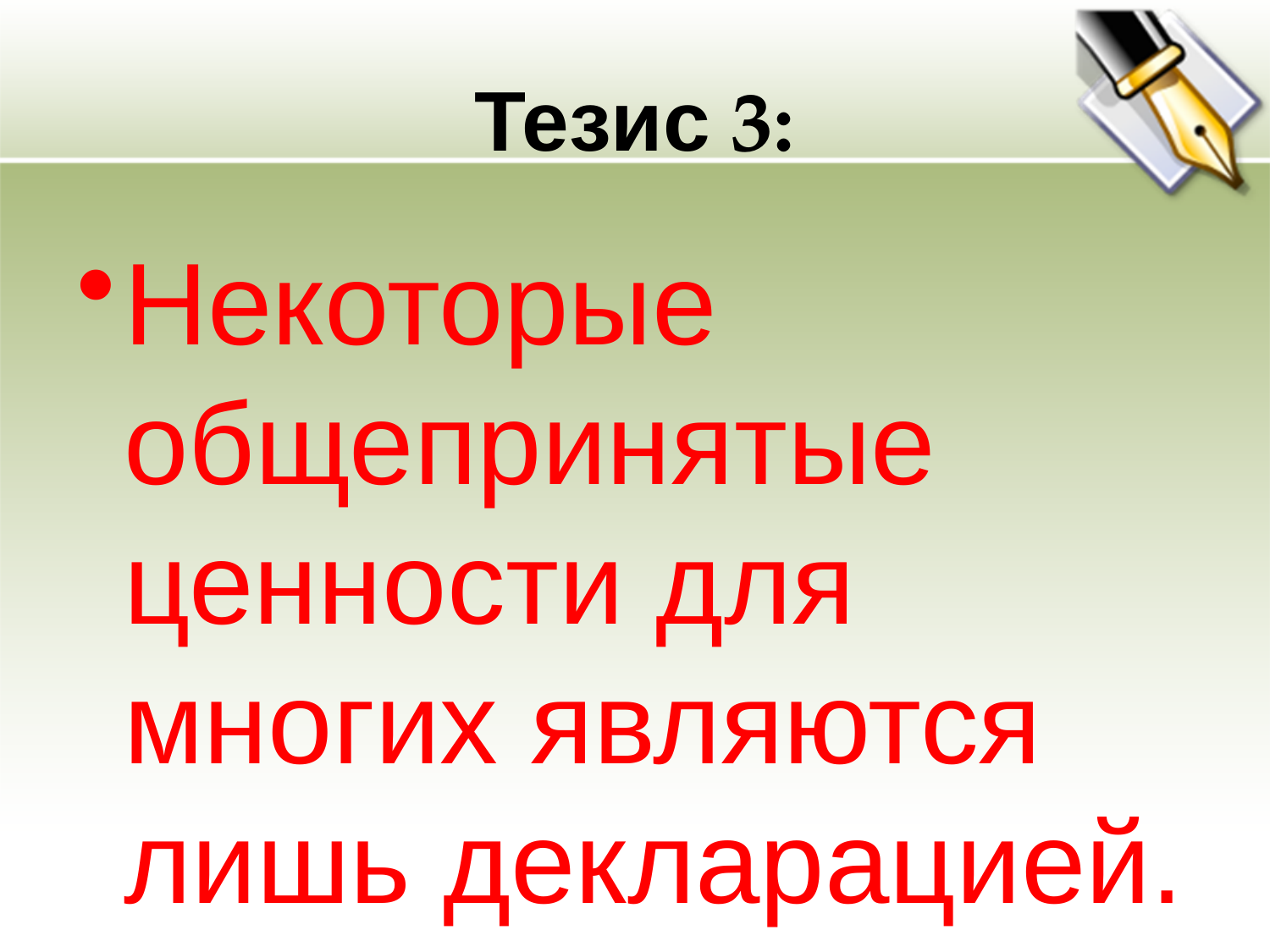

# Тезис 3:
Некоторые общепринятые ценности для многих являются лишь декларацией.